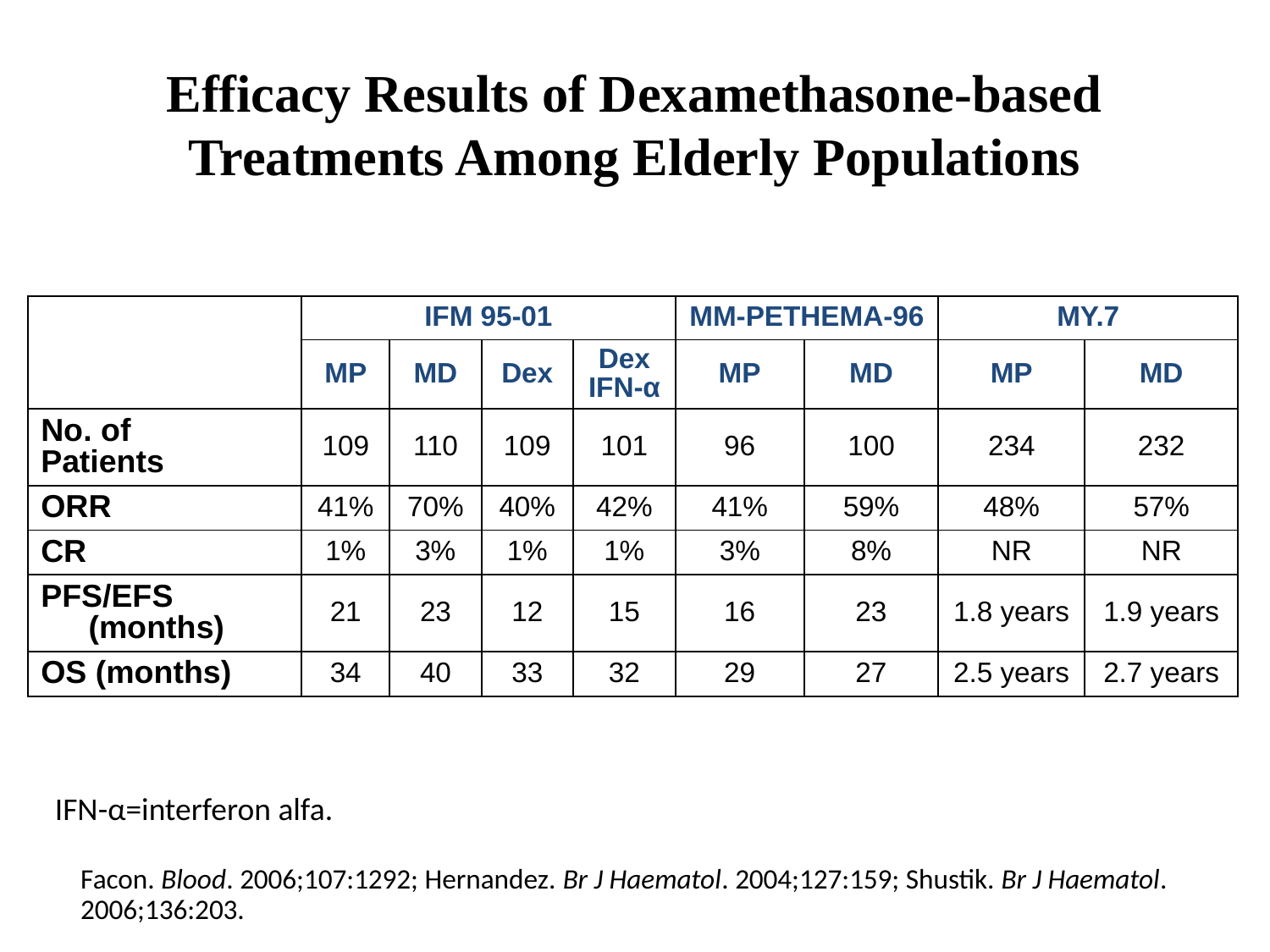

Efficacy Results of Dexamethasone-based
Treatments Among Elderly Populations
|  | IFM 95-01 |  |  |  | MM-PETHEMA-96 |  | MY.7 |  |
| --- | --- | --- | --- | --- | --- | --- | --- | --- |
|  | MP | MD | Dex | Dex IFN-α | MP | MD | MP | MD |
| No. of Patients | 109 | 110 | 109 | 101 | 96 | 100 | 234 | 232 |
| ORR | 41% | 70% | 40% | 42% | 41% | 59% | 48% | 57% |
| CR | 1% | 3% | 1% | 1% | 3% | 8% | NR | NR |
| PFS/EFS (months) | 21 | 23 | 12 | 15 | 16 | 23 | 1.8 years | 1.9 years |
| OS (months) | 34 | 40 | 33 | 32 | 29 | 27 | 2.5 years | 2.7 years |
IFN-α=interferon alfa.
Facon. Blood. 2006;107:1292; Hernandez. Br J Haematol. 2004;127:159; Shustik. Br J Haematol. 2006;136:203.